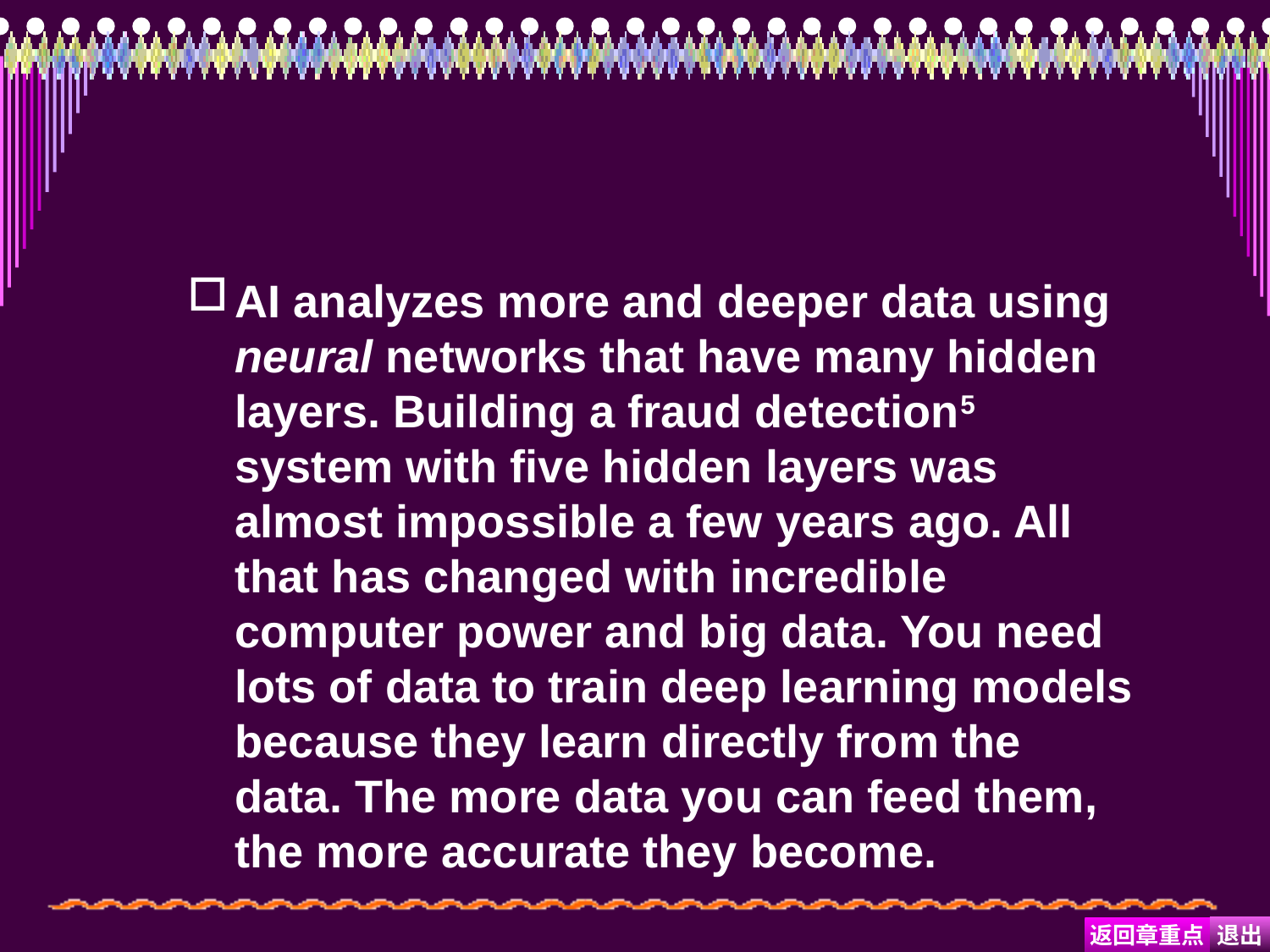

#
AI analyzes more and deeper data using neural networks that have many hidden layers. Building a fraud detection5 system with five hidden layers was almost impossible a few years ago. All that has changed with incredible computer power and big data. You need lots of data to train deep learning models because they learn directly from the data. The more data you can feed them, the more accurate they become.